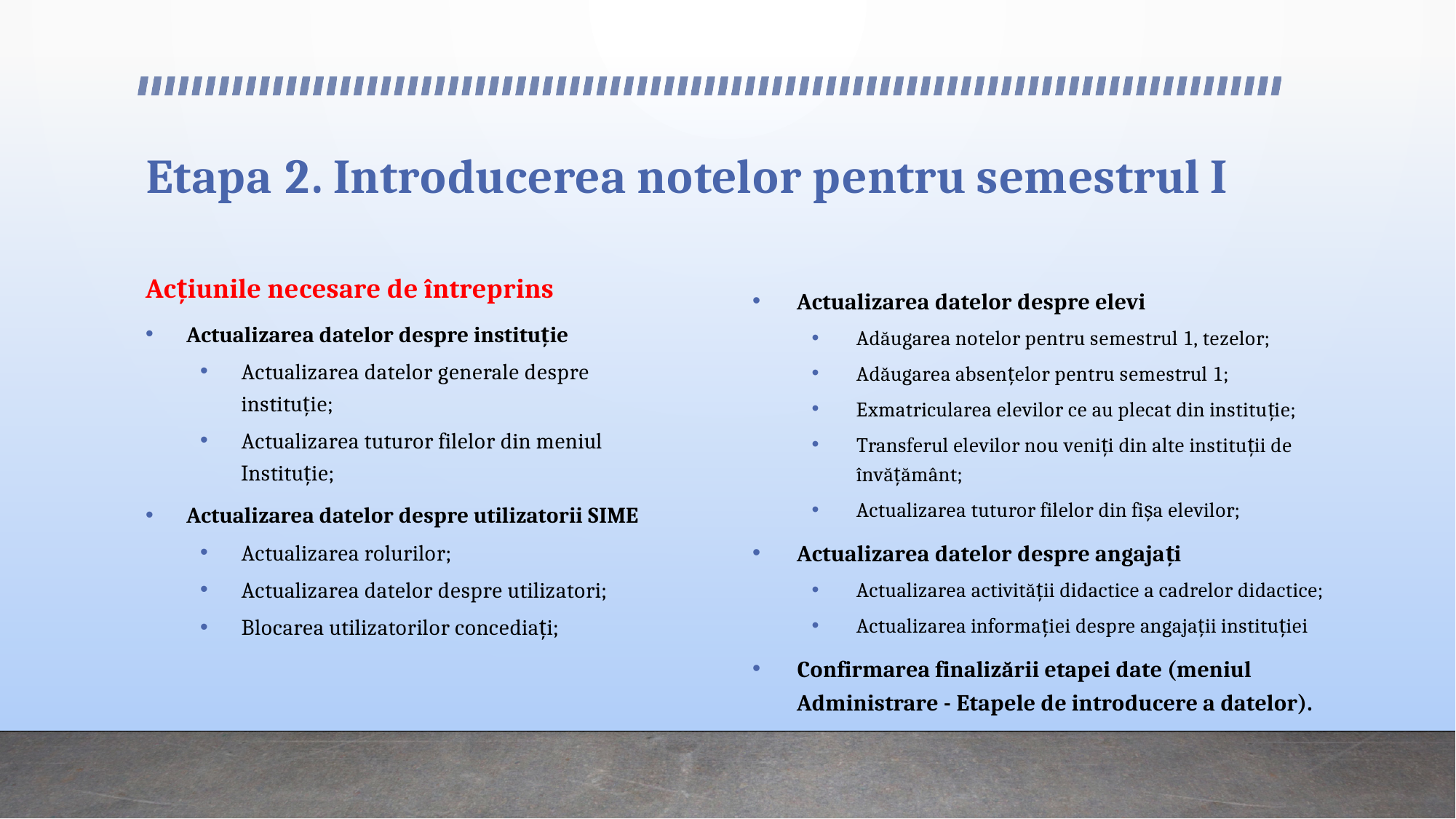

# Etapa 2. Introducerea notelor pentru semestrul I
Acțiunile necesare de întreprins
Actualizarea datelor despre instituție
Actualizarea datelor generale despre instituție;
Actualizarea tuturor filelor din meniul Instituție;
Actualizarea datelor despre utilizatorii SIME
Actualizarea rolurilor;
Actualizarea datelor despre utilizatori;
Blocarea utilizatorilor concediați;
Actualizarea datelor despre elevi
Adăugarea notelor pentru semestrul 1, tezelor;
Adăugarea absențelor pentru semestrul 1;
Exmatricularea elevilor ce au plecat din instituție;
Transferul elevilor nou veniți din alte instituții de învățământ;
Actualizarea tuturor filelor din fișa elevilor;
Actualizarea datelor despre angajați
Actualizarea activității didactice a cadrelor didactice;
Actualizarea informației despre angajații instituției
Confirmarea finalizării etapei date (meniul Administrare - Etapele de introducere a datelor).